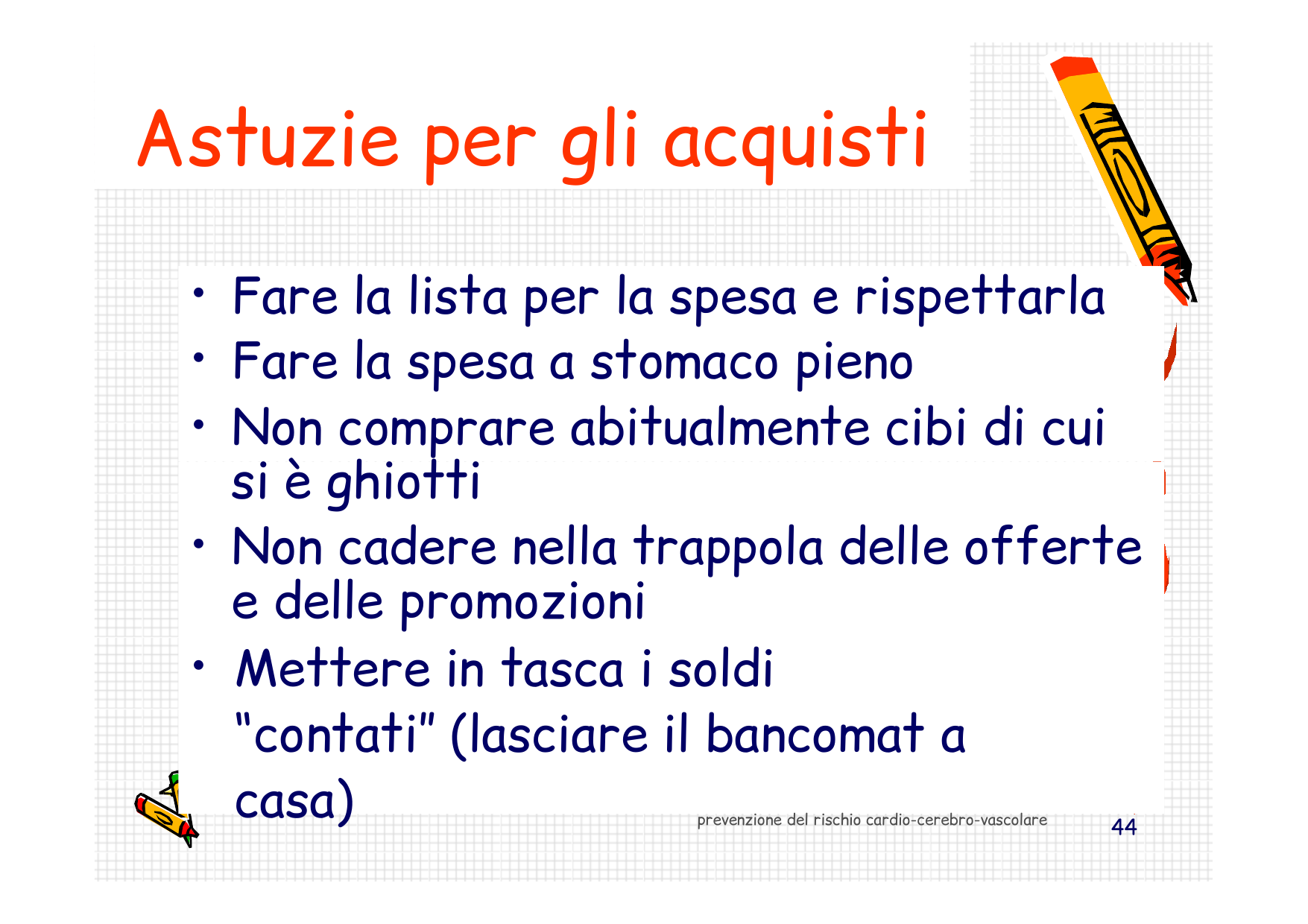

# Astuzie per gli acquisti

Provincia Milano 1

Fare la lista per la spesa e rispettarla
Fare la spesa a stomaco pieno
Non comprare abitualmente cibi di cui si è ghiotti
Non cadere nella trappola delle offerte e delle promozioni
Mettere in tasca i soldi “contati” (lasciare il bancomat a casa)

prevenzione del rischio cardio-cerebro-vascolare

44